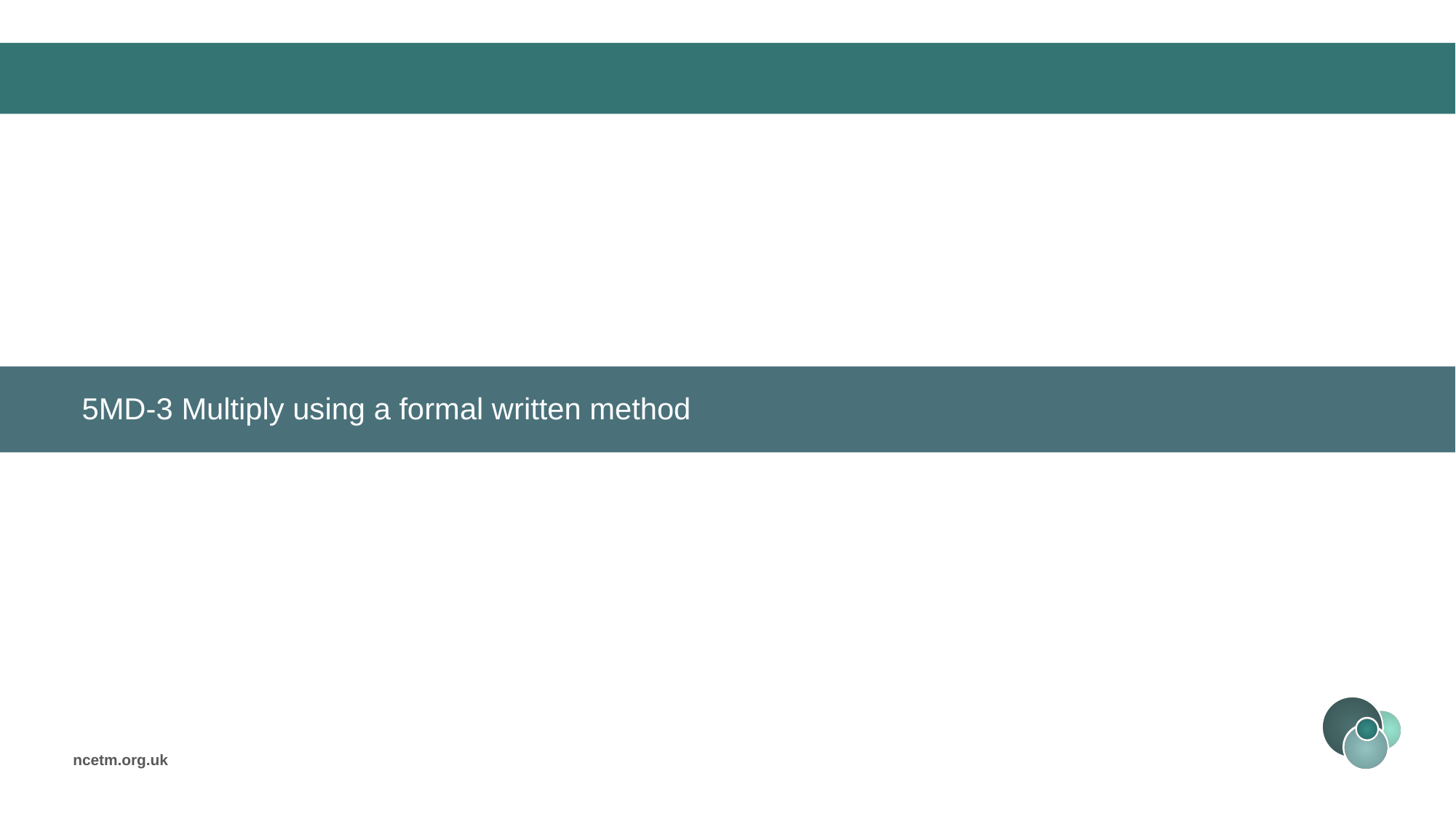

5MD-3 Multiply using a formal written method